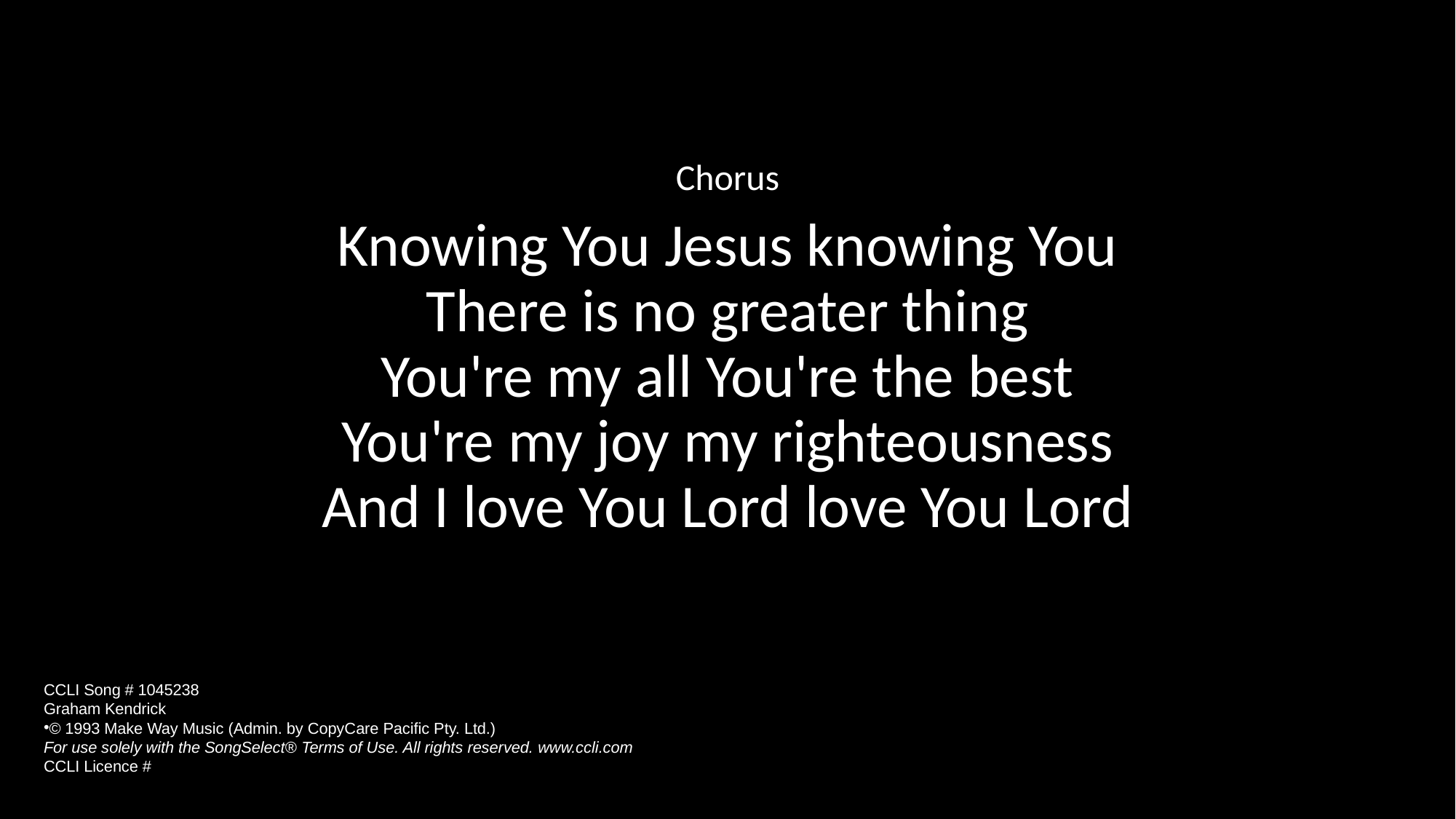

Chorus
Knowing You Jesus knowing You
There is no greater thing
You're my all You're the best
You're my joy my righteousness
And I love You Lord love You Lord
CCLI Song # 1045238
Graham Kendrick
© 1993 Make Way Music (Admin. by CopyCare Pacific Pty. Ltd.)
For use solely with the SongSelect® Terms of Use. All rights reserved. www.ccli.com
CCLI Licence #